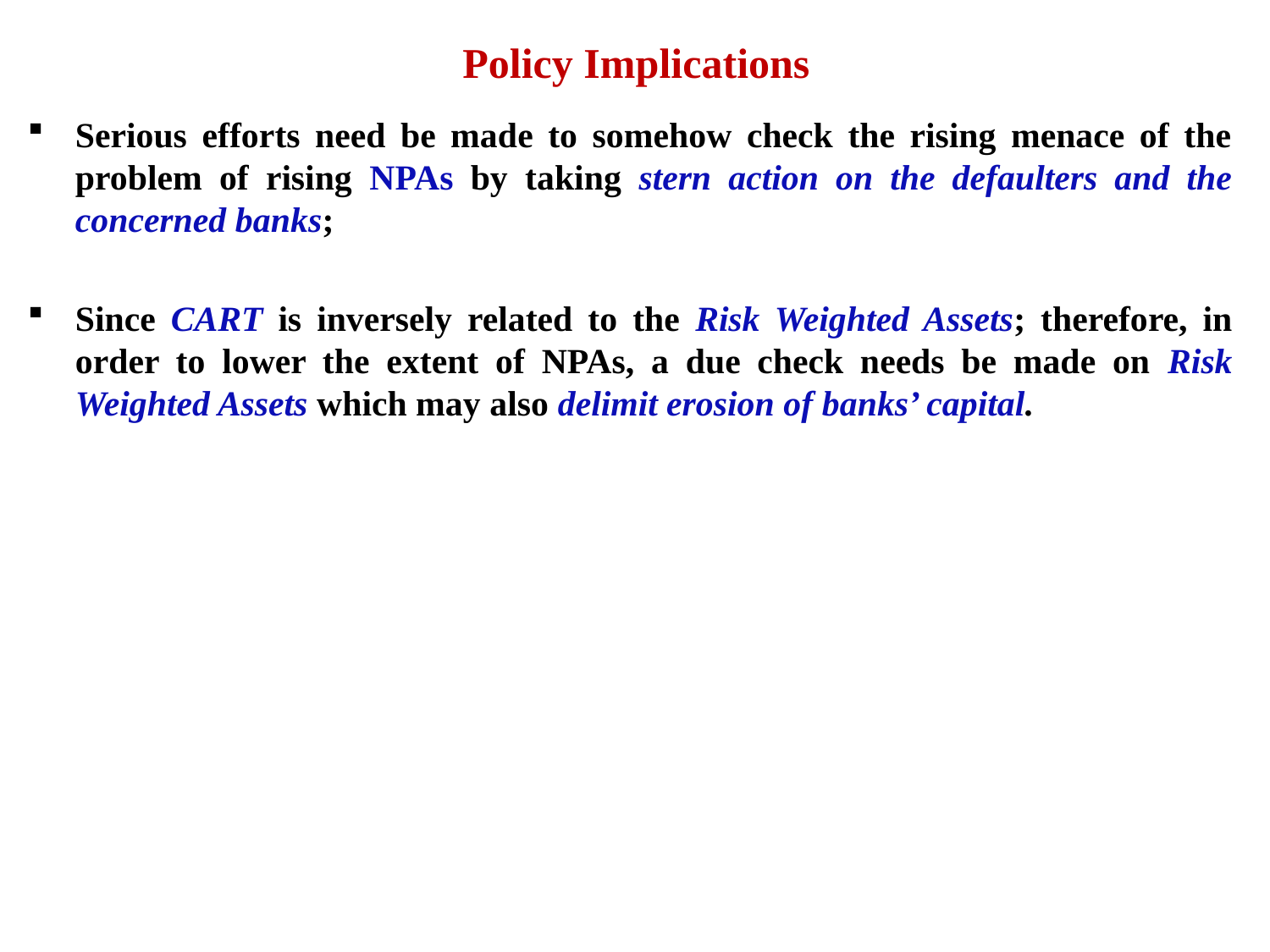

# Policy Implications
Serious efforts need be made to somehow check the rising menace of the problem of rising NPAs by taking stern action on the defaulters and the concerned banks;

Since CART is inversely related to the Risk Weighted Assets; therefore, in order to lower the extent of NPAs, a due check needs be made on Risk Weighted Assets which may also delimit erosion of banks’ capital.